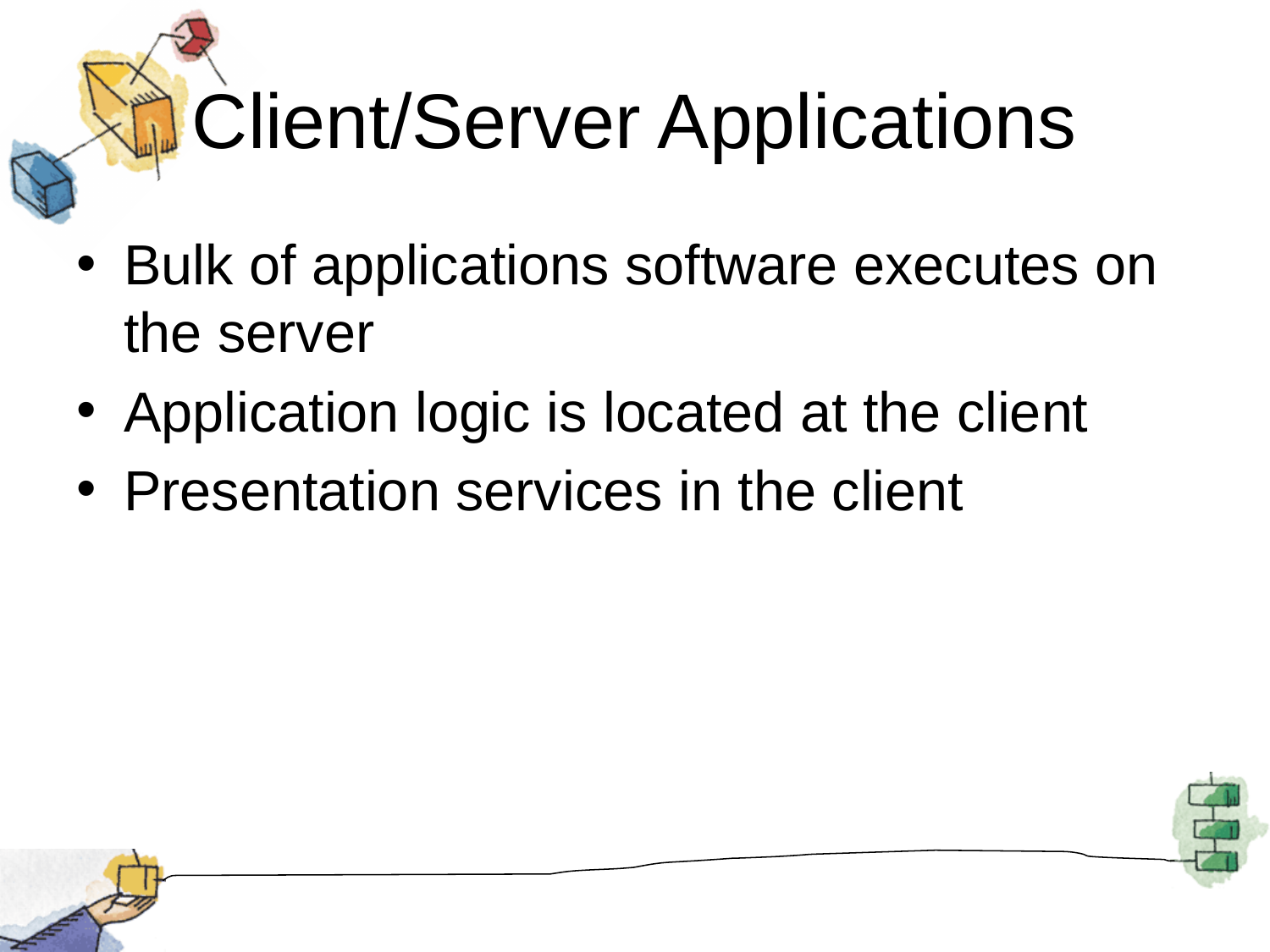

# Client/Server Applications
Bulk of applications software executes on the server
Application logic is located at the client
Presentation services in the client